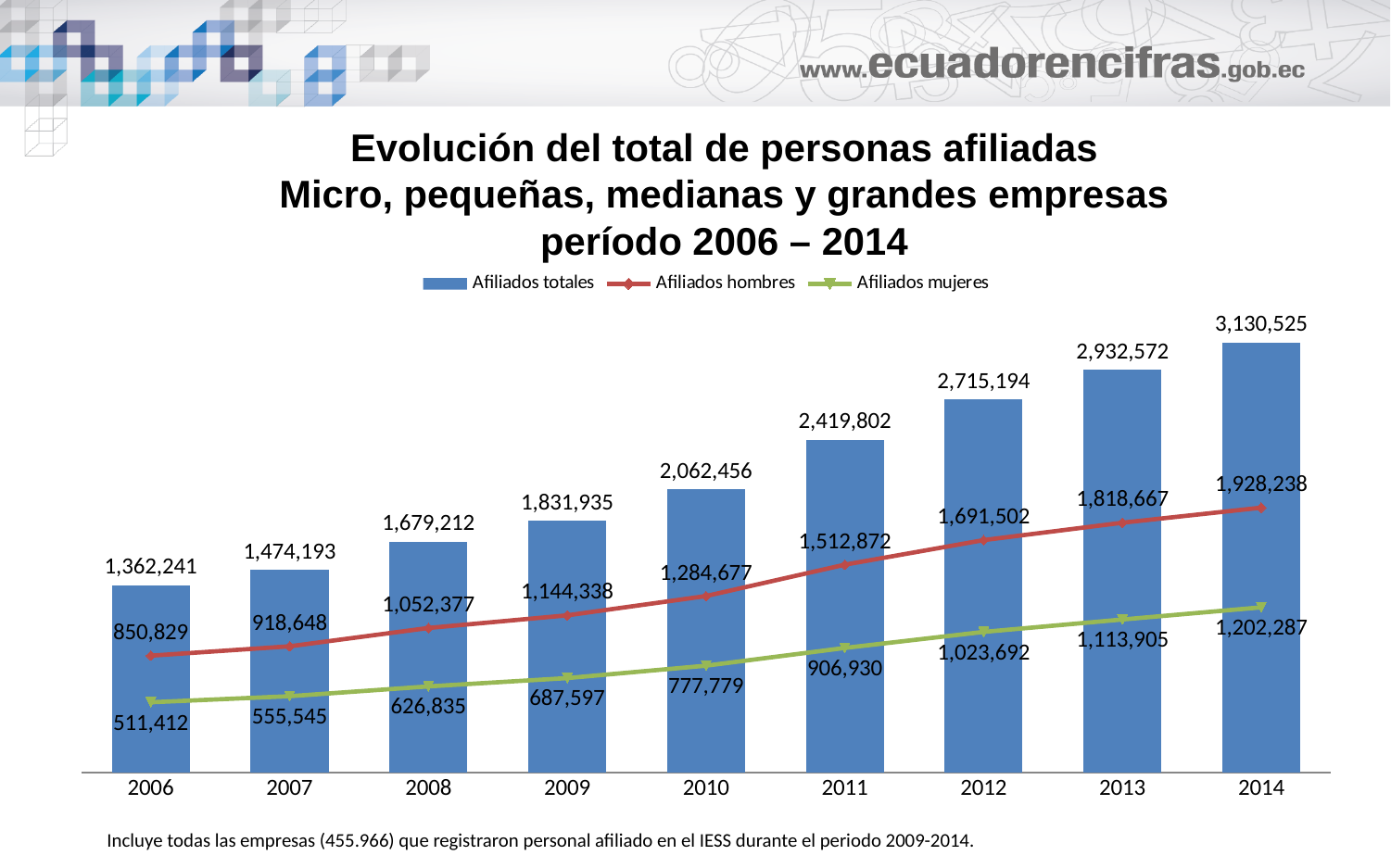

# Evolución del total de personas afiliadas Micro, pequeñas, medianas y grandes empresas período 2006 – 2014

### Chart

| Category | Afiliados totales | Afiliados hombres | Afiliados mujeres |
|---|---|---|---|
| 2006 | 1362241.000000007 | 850828.9999999937 | 511412.000000004 |
| 2007 | 1474192.9999999735 | 918647.9999999971 | 555545.0000000035 |
| 2008 | 1679212.0000000158 | 1052377.000000004 | 626835.0000000058 |
| 2009 | 1831934.9999999935 | 1144337.9999999884 | 687597.0000000078 |
| 2010 | 2062455.9999999835 | 1284677.0000000063 | 777778.9999999994 |
| 2011 | 2419802.000000009 | 1512871.99999999 | 906930.000000011 |
| 2012 | 2715193.9999999474 | 1691501.9999999795 | 1023692.0000000027 |
| 2013 | 2932572.000000095 | 1818666.9999999907 | 1113904.9999999723 |
| 2014 | 3130524.999999963 | 1928237.9999999835 | 1202286.9999999814 |
Incluye todas las empresas (455.966) que registraron personal afiliado en el IESS durante el periodo 2009-2014.